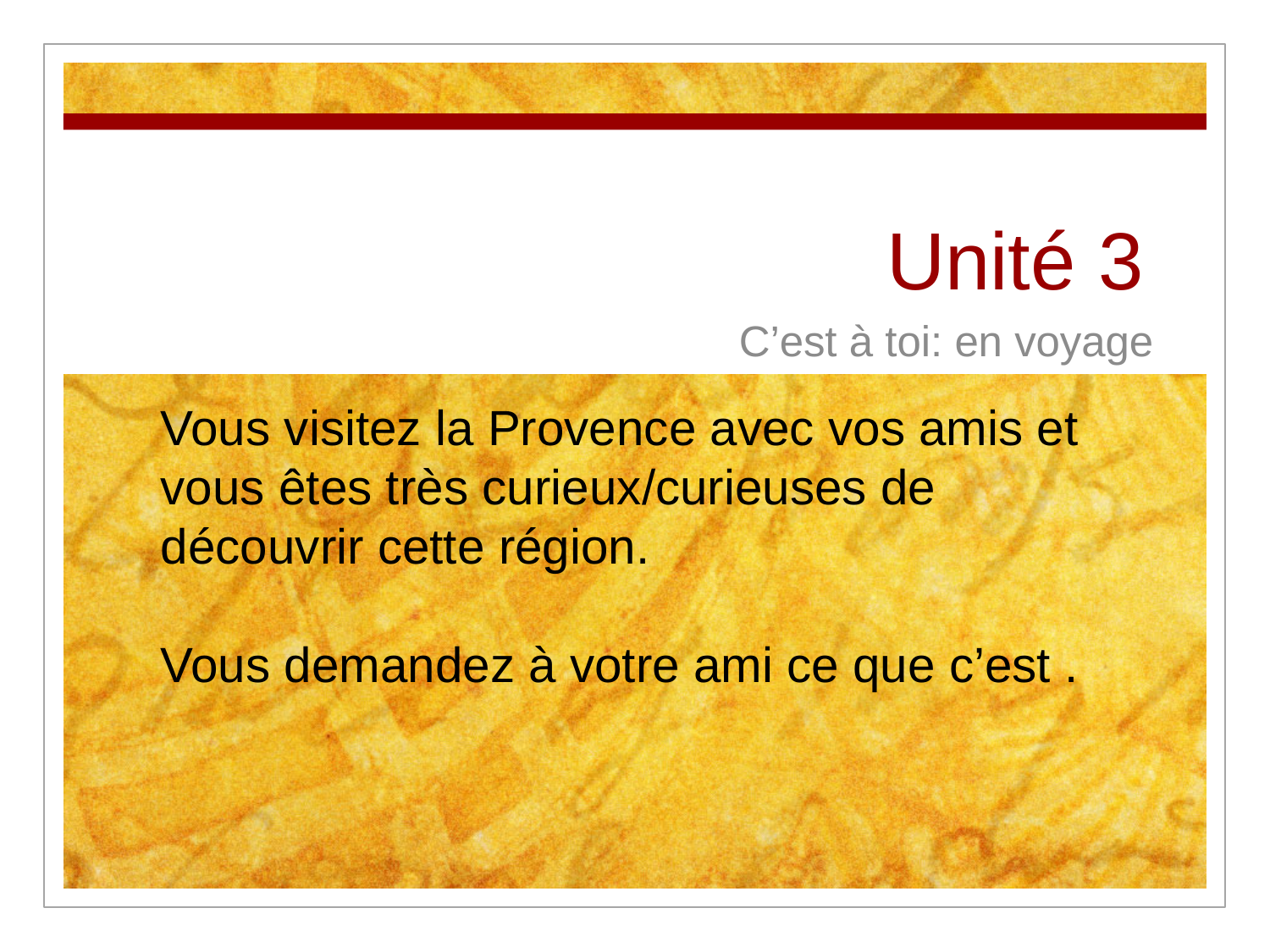

# Unité 3
C’est à toi: en voyage

Vous visitez la Provence avec vos amis et vous êtes très curieux/curieuses de découvrir cette région.

Vous demandez à votre ami ce que c’est .